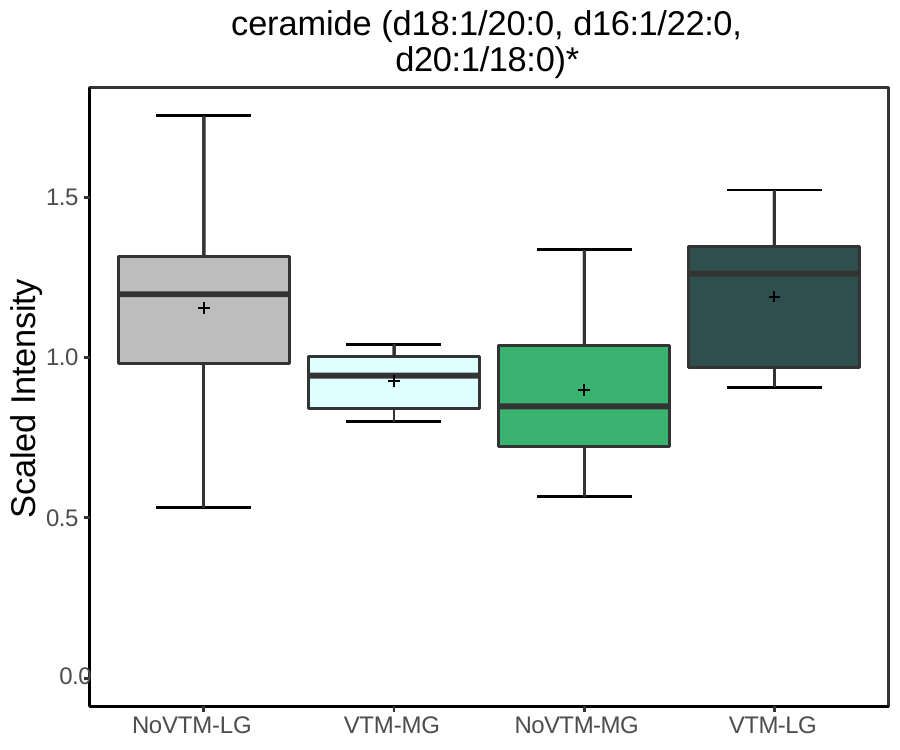

# ceramide (d18:1/20:0, d16:1/22:0, d20:1/18:0)*

1.5

Scaled Intensity

1.0

0.5

0.0
NoVTM-LG
VTM-MG
NoVTM-MG
VTM-LG